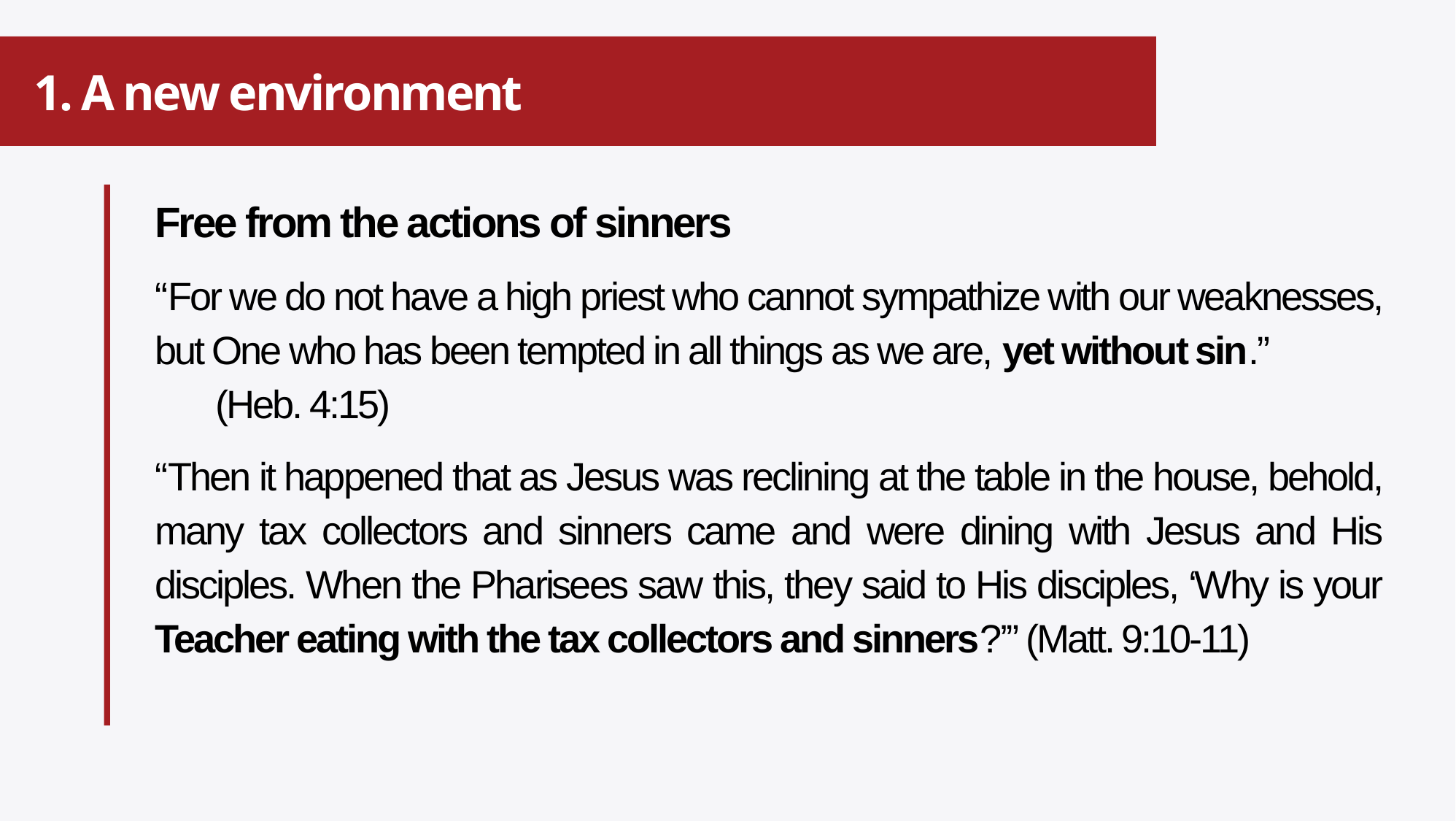

# 1. A new environment
Free from the actions of sinners
“For we do not have a high priest who cannot sympathize with our weaknesses, but One who has been tempted in all things as we are, yet without sin.”                     (Heb. 4:15)
“Then it happened that as Jesus was reclining at the table in the house, behold, many tax collectors and sinners came and were dining with Jesus and His disciples. When the Pharisees saw this, they said to His disciples, ‘Why is your Teacher eating with the tax collectors and sinners?’” (Matt. 9:10-11)